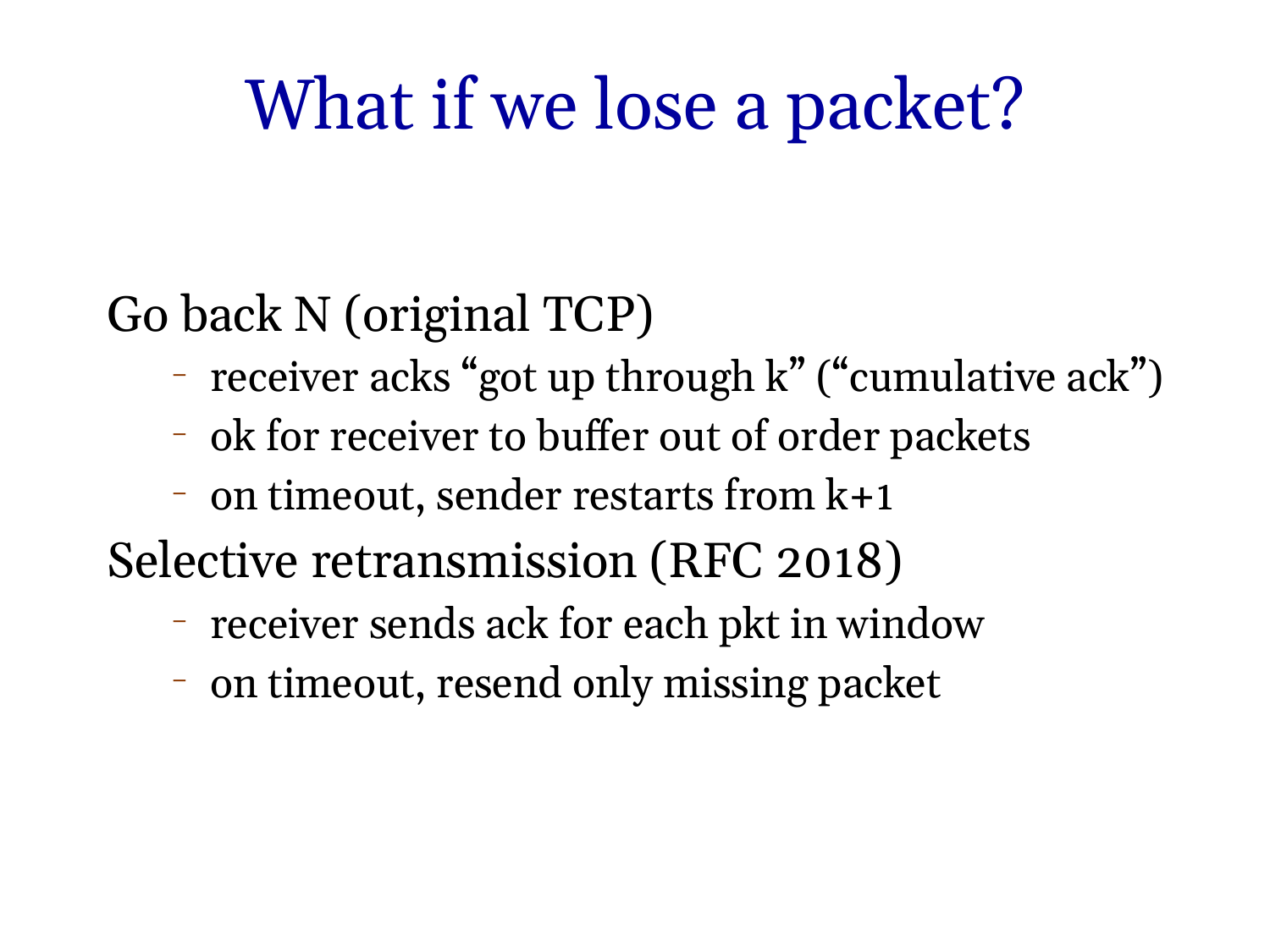

# What if we lose a packet?
Go back N (original TCP)
receiver acks “got up through k” (“cumulative ack”)
ok for receiver to buffer out of order packets
on timeout, sender restarts from k+1
Selective retransmission (RFC 2018)
receiver sends ack for each pkt in window
on timeout, resend only missing packet